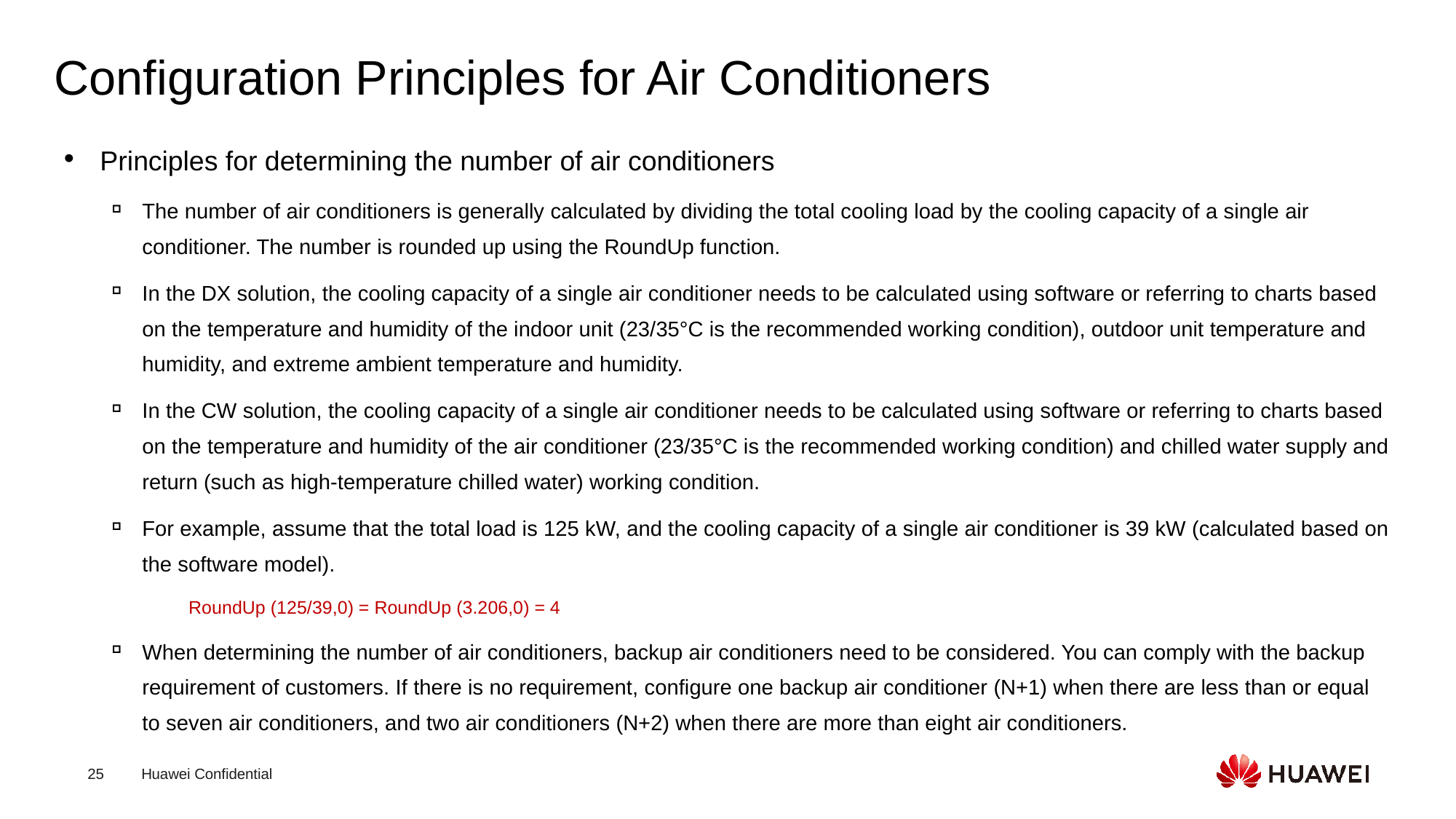

# Configuration Principles for Air Conditioners
Principles for determining the number of air conditioners
The number of air conditioners is generally calculated by dividing the total cooling load by the cooling capacity of a single air conditioner. The number is rounded up using the RoundUp function.
In the DX solution, the cooling capacity of a single air conditioner needs to be calculated using software or referring to charts based on the temperature and humidity of the indoor unit (23/35°C is the recommended working condition), outdoor unit temperature and humidity, and extreme ambient temperature and humidity.
In the CW solution, the cooling capacity of a single air conditioner needs to be calculated using software or referring to charts based on the temperature and humidity of the air conditioner (23/35°C is the recommended working condition) and chilled water supply and return (such as high-temperature chilled water) working condition.
For example, assume that the total load is 125 kW, and the cooling capacity of a single air conditioner is 39 kW (calculated based on the software model).
               RoundUp (125/39,0) = RoundUp (3.206,0) = 4
When determining the number of air conditioners, backup air conditioners need to be considered. You can comply with the backup requirement of customers. If there is no requirement, configure one backup air conditioner (N+1) when there are less than or equal to seven air conditioners, and two air conditioners (N+2) when there are more than eight air conditioners.